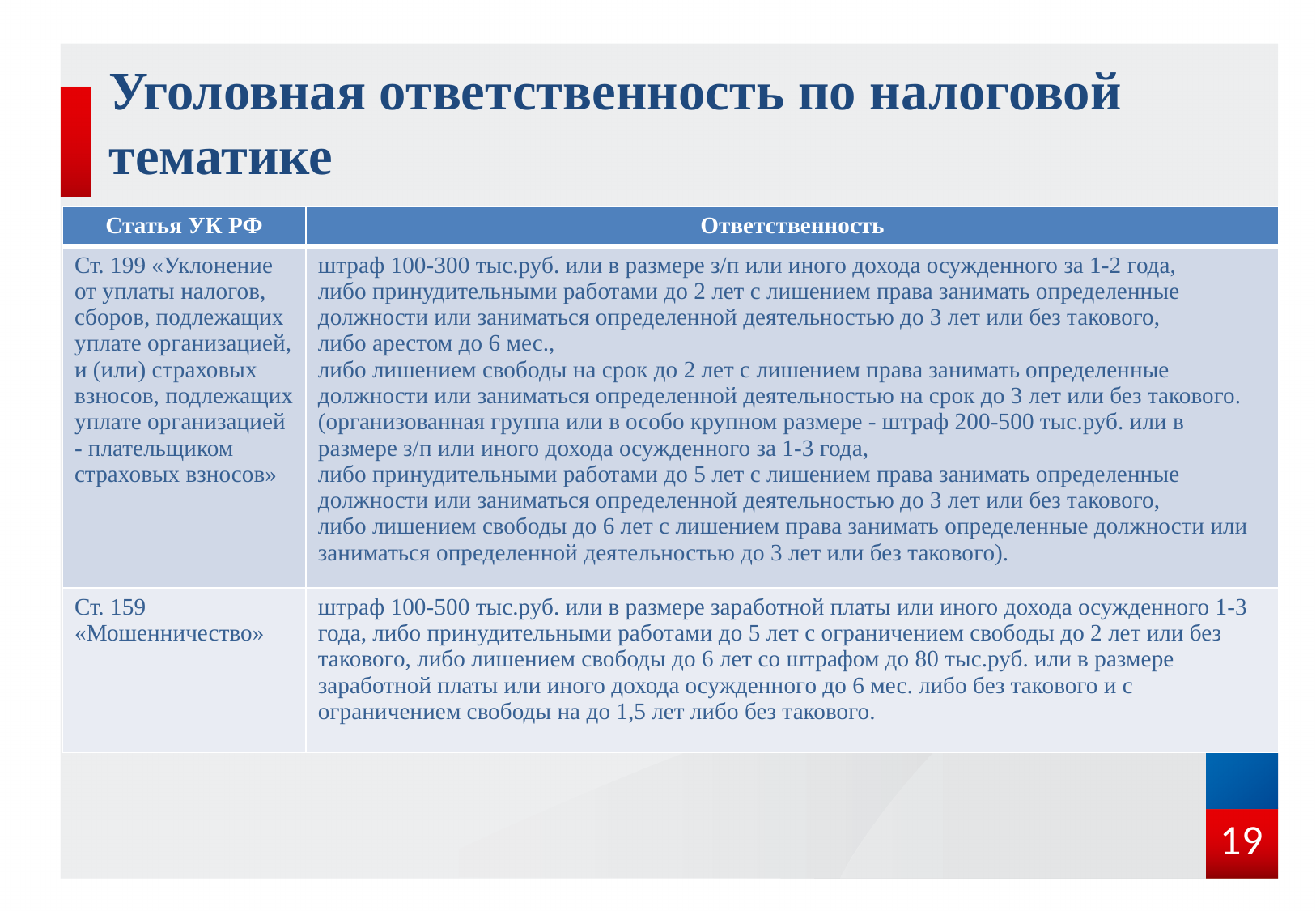

Уголовная ответственность по налоговой тематике
| Статья УК РФ | Ответственность |
| --- | --- |
| Ст. 199 «Уклонение от уплаты налогов, сборов, подлежащих уплате организацией, и (или) страховых взносов, подлежащих уплате организацией - плательщиком страховых взносов» | штраф 100-300 тыс.руб. или в размере з/п или иного дохода осужденного за 1-2 года, либо принудительными работами до 2 лет с лишением права занимать определенные должности или заниматься определенной деятельностью до 3 лет или без такового, либо арестом до 6 мес., либо лишением свободы на срок до 2 лет с лишением права занимать определенные должности или заниматься определенной деятельностью на срок до 3 лет или без такового. (организованная группа или в особо крупном размере - штраф 200-500 тыс.руб. или в размере з/п или иного дохода осужденного за 1-3 года, либо принудительными работами до 5 лет с лишением права занимать определенные должности или заниматься определенной деятельностью до 3 лет или без такового, либо лишением свободы до 6 лет с лишением права занимать определенные должности или заниматься определенной деятельностью до 3 лет или без такового). |
| Ст. 159 «Мошенничество» | штраф 100-500 тыс.руб. или в размере заработной платы или иного дохода осужденного 1-3 года, либо принудительными работами до 5 лет с ограничением свободы до 2 лет или без такового, либо лишением свободы до 6 лет со штрафом до 80 тыс.руб. или в размере заработной платы или иного дохода осужденного до 6 мес. либо без такового и с ограничением свободы на до 1,5 лет либо без такового. |
19